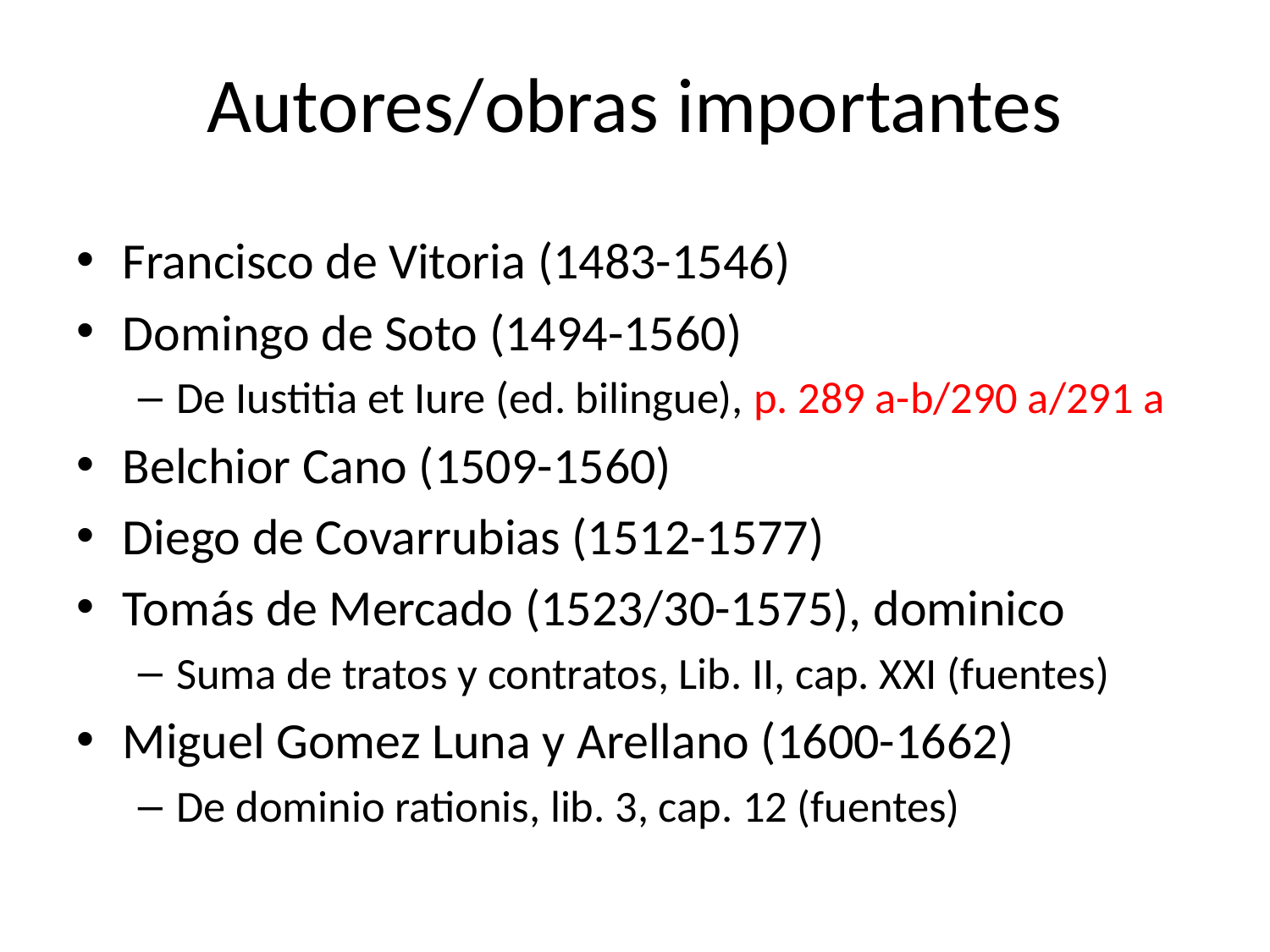

# Autores/obras importantes
Francisco de Vitoria (1483-1546)
Domingo de Soto (1494-1560)
De Iustitia et Iure (ed. bilingue), p. 289 a-b/290 a/291 a
Belchior Cano (1509-1560)
Diego de Covarrubias (1512-1577)
Tomás de Mercado (1523/30-1575), dominico
Suma de tratos y contratos, Lib. II, cap. XXI (fuentes)
Miguel Gomez Luna y Arellano (1600-1662)
De dominio rationis, lib. 3, cap. 12 (fuentes)